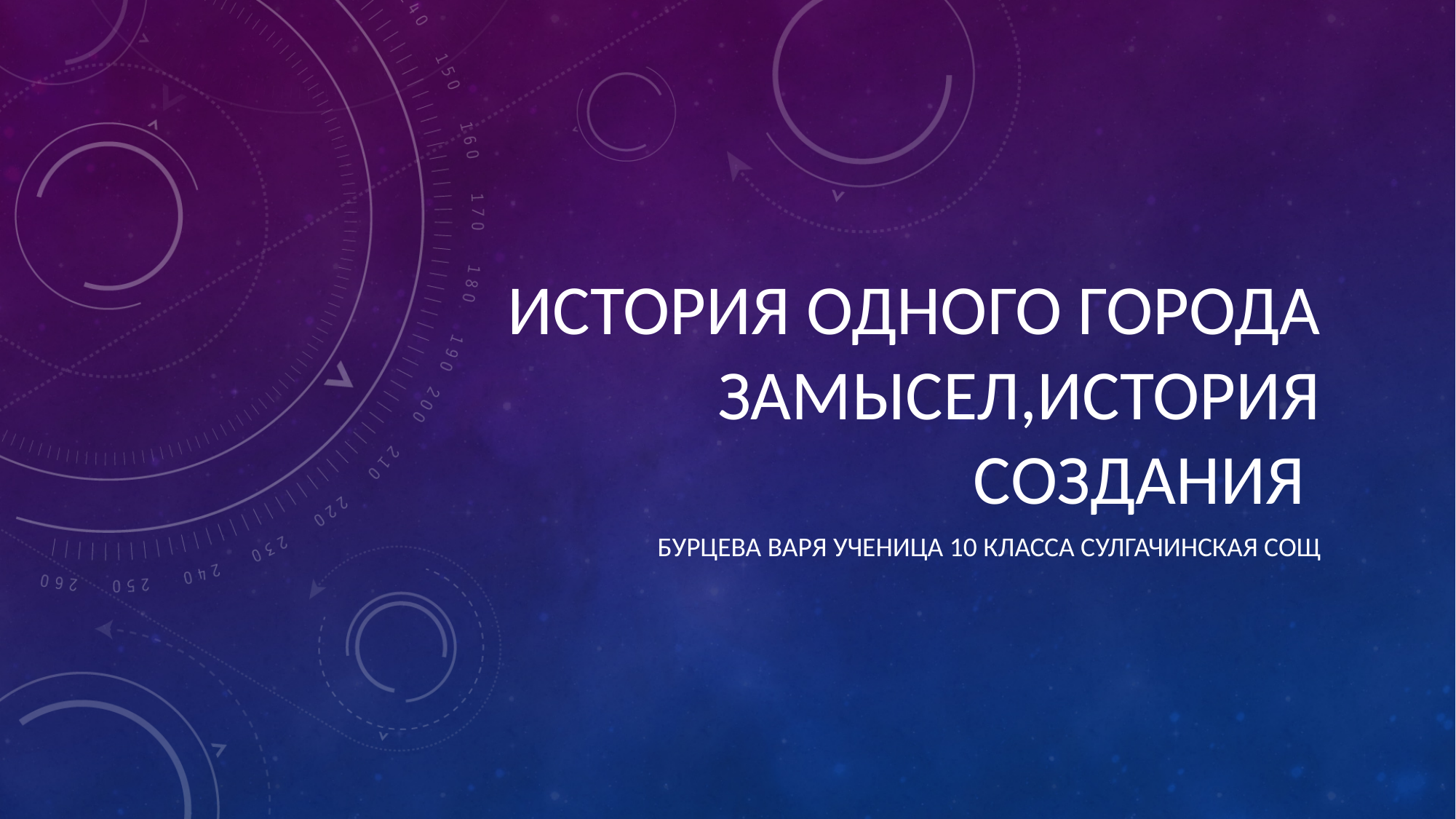

# История одного города Замысел,история создания
Бурцева Варя ученица 10 класса Сулгачинская сощ